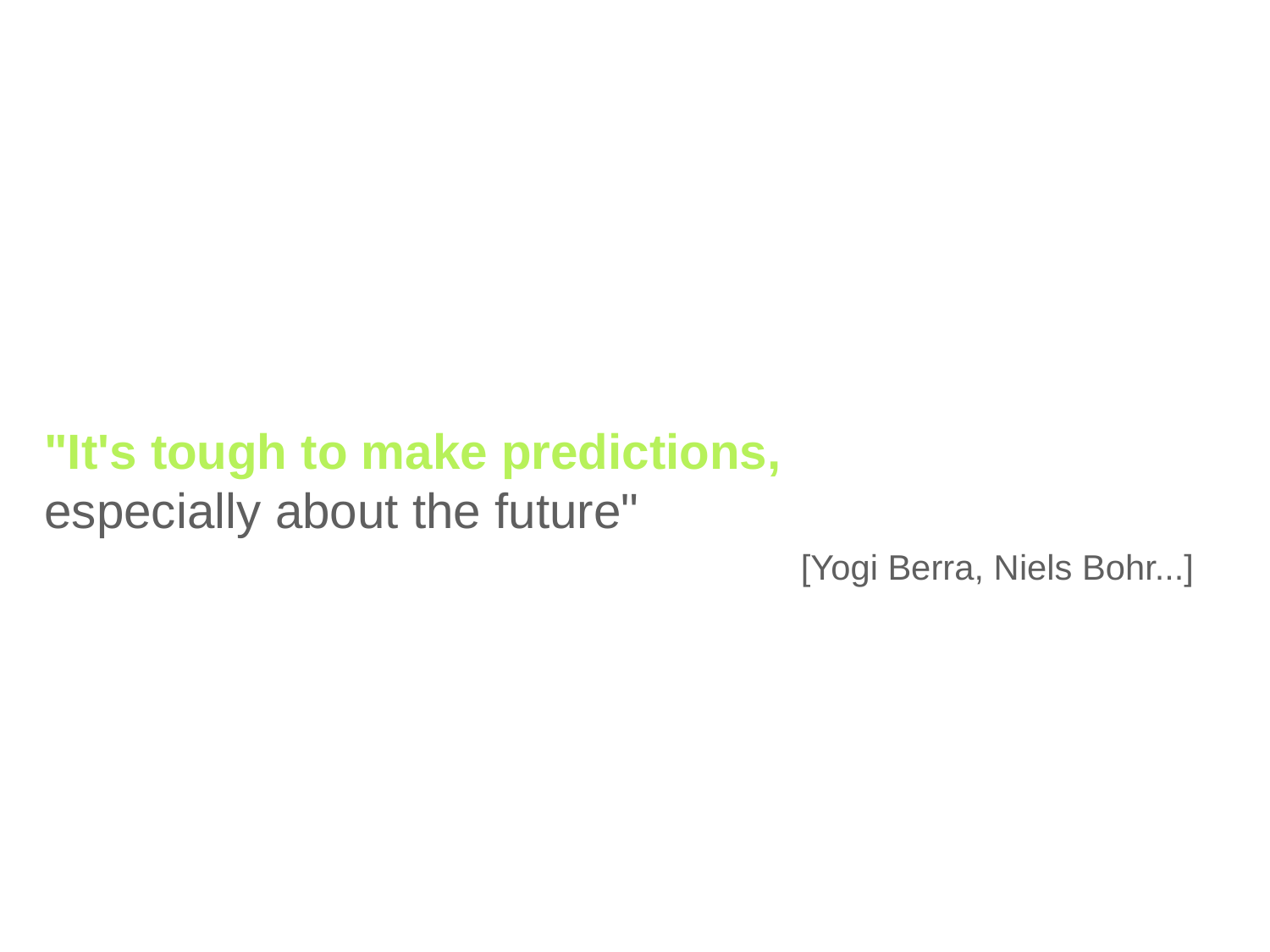

"It's tough to make predictions,
especially about the future"
[Yogi Berra, Niels Bohr...]